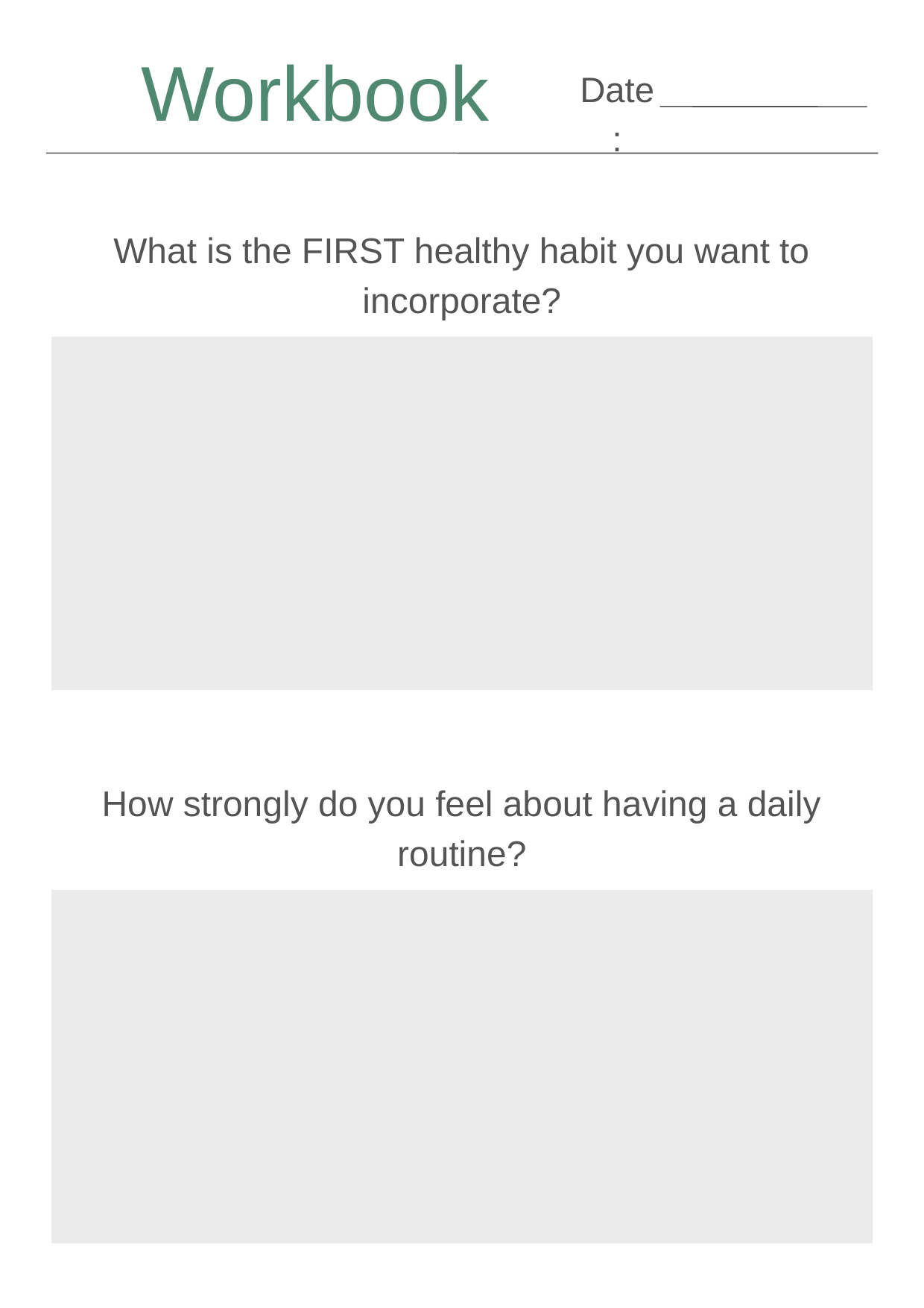

Workbook
Date:

What is the FIRST healthy habit you want to incorporate?

How strongly do you feel about having a daily routine?